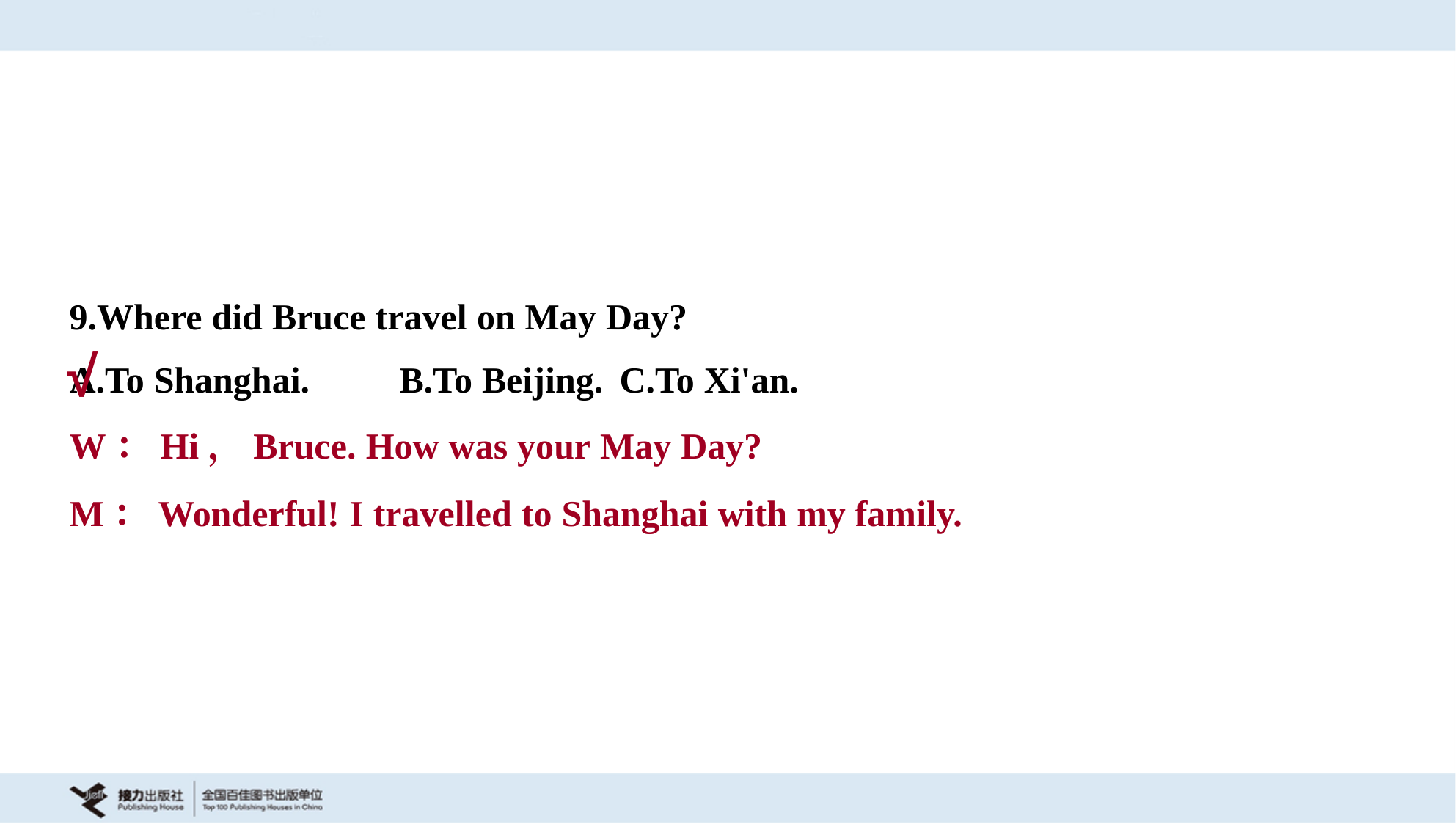

9.Where did Bruce travel on May Day?
A.To Shanghai.	B.To Beijing.	C.To Xi'an.
√
W：Hi，Bruce. How was your May Day?
M：Wonderful! I travelled to Shanghai with my family.